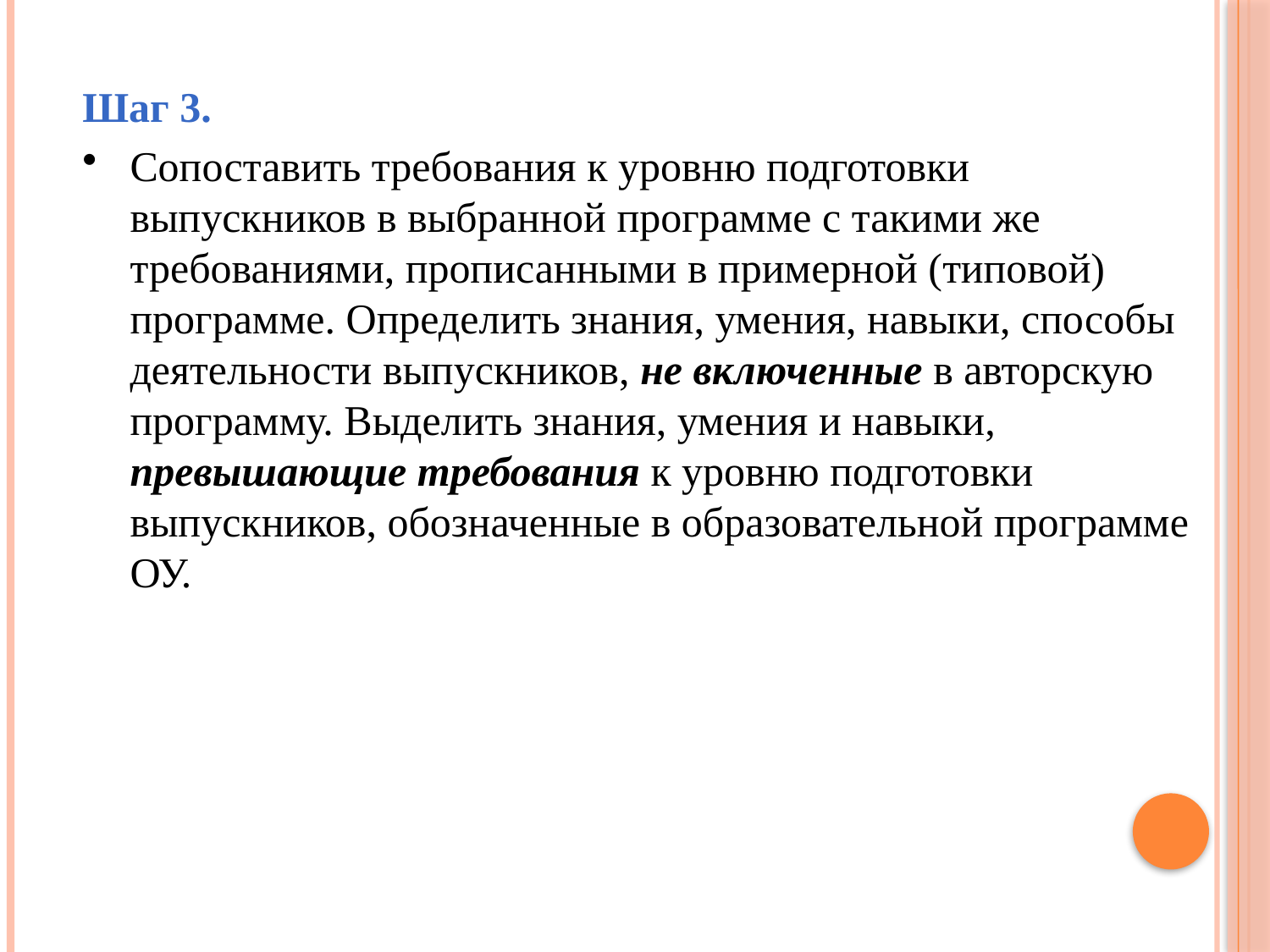

Шаг 3.
Сопоставить требования к уровню подготовки выпускников в выбранной программе с такими же требованиями, прописанными в примерной (типовой) программе. Определить знания, умения, навыки, способы деятельности выпускников, не включенные в авторскую программу. Выделить знания, умения и навыки, превышающие требования к уровню подготовки выпускников, обозначенные в образовательной программе ОУ.